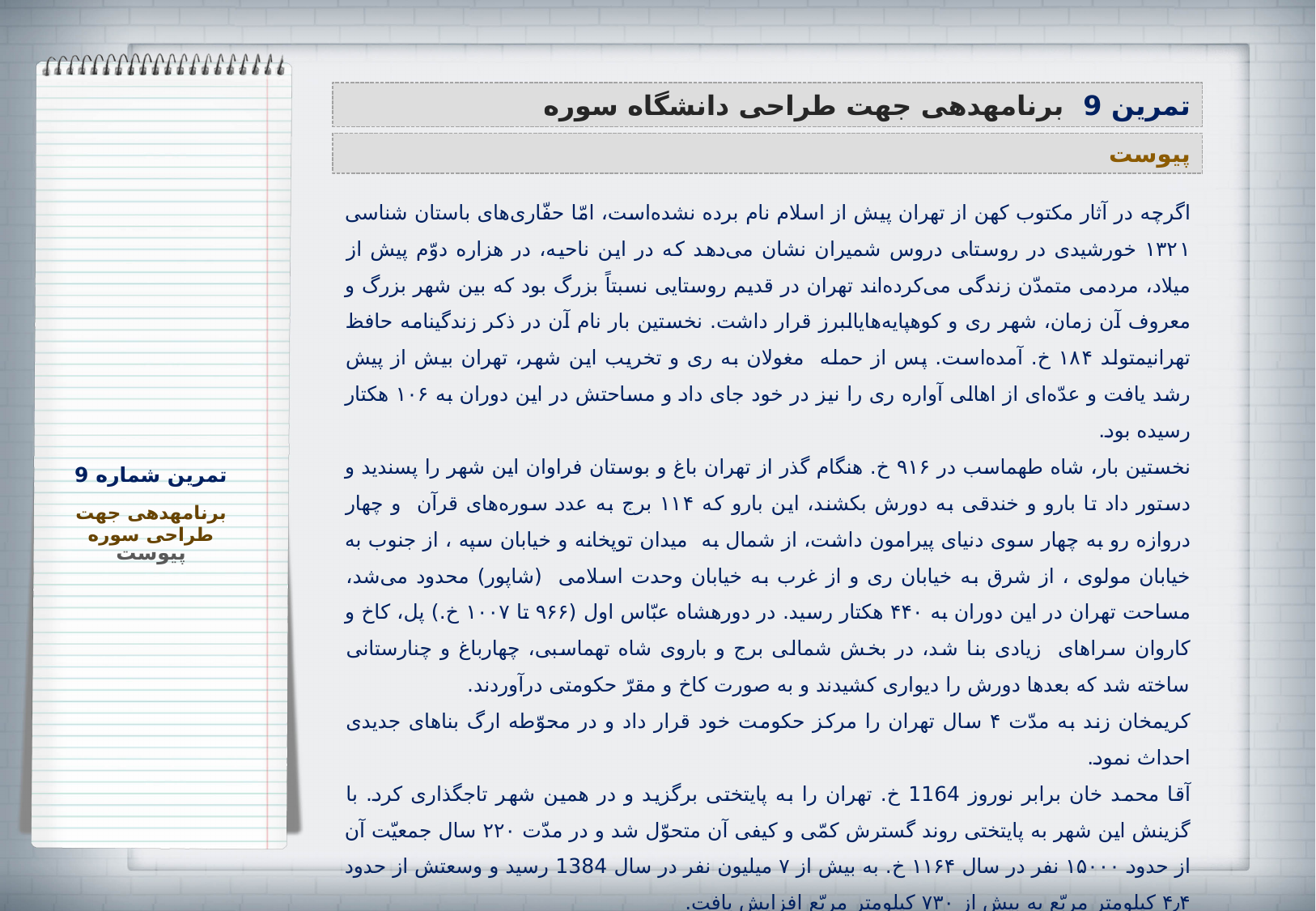

تمرین 9  برنامه‏دهی جهت طراحی دانشگاه سوره
پیوست
اگرچه در آثار مکتوب کهن از تهران پیش از اسلام نام برده نشده‌است، امّا حفّاری‌های باستان شناسی ۱۳۲۱ خورشیدی در روستا‍ی دروس شمیران نشان می‌دهد که در این ناحیه، در هزاره دوّم پیش از میلاد، مردمی متمدّن زندگی می‌کرده‌اند تهران در قدیم روستایی نسبتاً بزرگ بود که بین شهر بزرگ و معروف آن زمان، شهر ری و کوهپایه‌هایالبرز قرار داشت. نخستین بار نام آن در ذکر زندگینامه حافظ تهرانیمتولد ۱۸۴ خ. آمده‌است. پس از حمله  مغولان به ری و تخریب این شهر، تهران بیش از پیش رشد یافت و عدّه‌ای از اهالی آواره ری را نیز در خود جای داد و مساحتش در این دوران به ۱۰۶ هکتار رسیده بود.
نخستین بار، شاه طهماسب در ۹۱۶ خ. هنگام گذر از تهران باغ و بوستان فراوان این شهر را پسندید و دستور داد تا بارو و خندقی به دورش بکشند، این بارو که ۱۱۴ برج به عدد سوره‌های قرآن  و چهار دروازه رو به چهار سوی دنیای پیرامون داشت، از شمال به  میدان توپخانه و خیابان سپه ، از جنوب به خیابان مولوی ، از شرق به خیابان ری و از غرب به خیابان وحدت اسلامی  (شاپور) محدود می‌شد، مساحت تهران در این دوران به ۴۴۰ هکتار رسید. در دورهشاه عبّاس اول (۹۶۶ تا ۱۰۰۷ خ.) پل، کاخ و کاروان سراهای  زیادی بنا شد، در بخش شمالی برج و باروی شاه تهماسبی، چهارباغ و چنارستانی ساخته شد که بعدها دورش را دیواری کشیدند و به صورت کاخ و مقرّ حکومتی درآوردند.
کریمخان زند به مدّت ۴ سال تهران را مرکز حکومت خود قرار داد و در محوّطه ارگ بناهای جدیدی احداث نمود.
آقا محمد خان برابر نوروز 1164 خ. تهران را به پایتختی برگزید و در همین شهر تاجگذاری کرد. با گزینش این شهر به پایتختی روند گسترش کمّی و کیفی آن متحوّل شد و در مدّت ۲۲۰ سال جمعیّت آن از حدود ۱۵۰۰۰ نفر در سال ۱۱۶۴ خ. به بیش از ۷ میلیون نفر در سال 1384 رسید و وسعتش از حدود ۴٫۴ کیلومتر مربّع به بیش از ۷۳۰ کیلومتر مربّع افزایش یافت.
تمرین شماره 9
برنامه‏دهی جهت طراحی سوره
پیوست